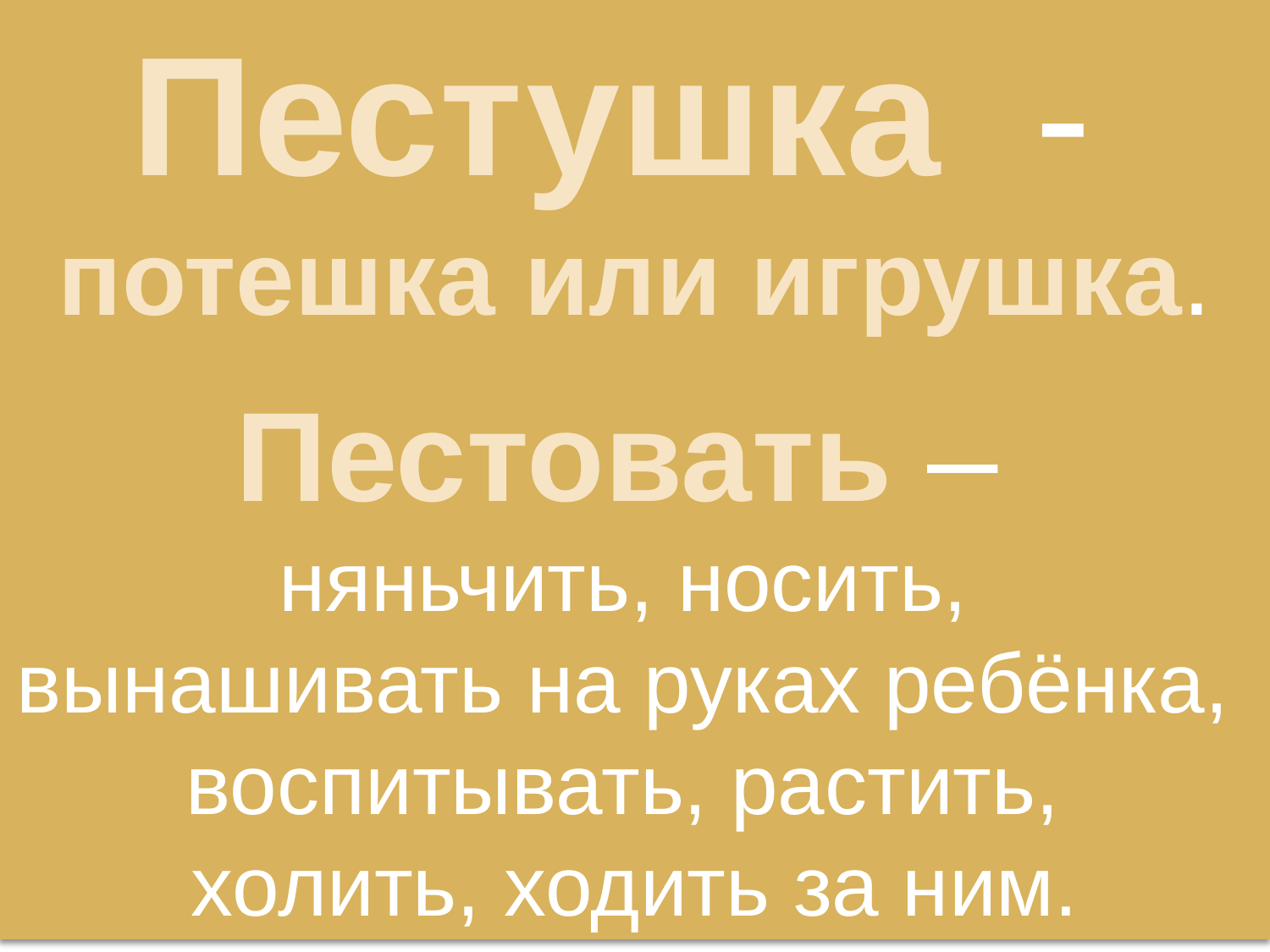

Пестушка  -
потешка или игрушка.

Пестовать –
няньчить, носить,
вынашивать на руках ребёнка,
воспитывать, растить,
холить, ходить за ним.